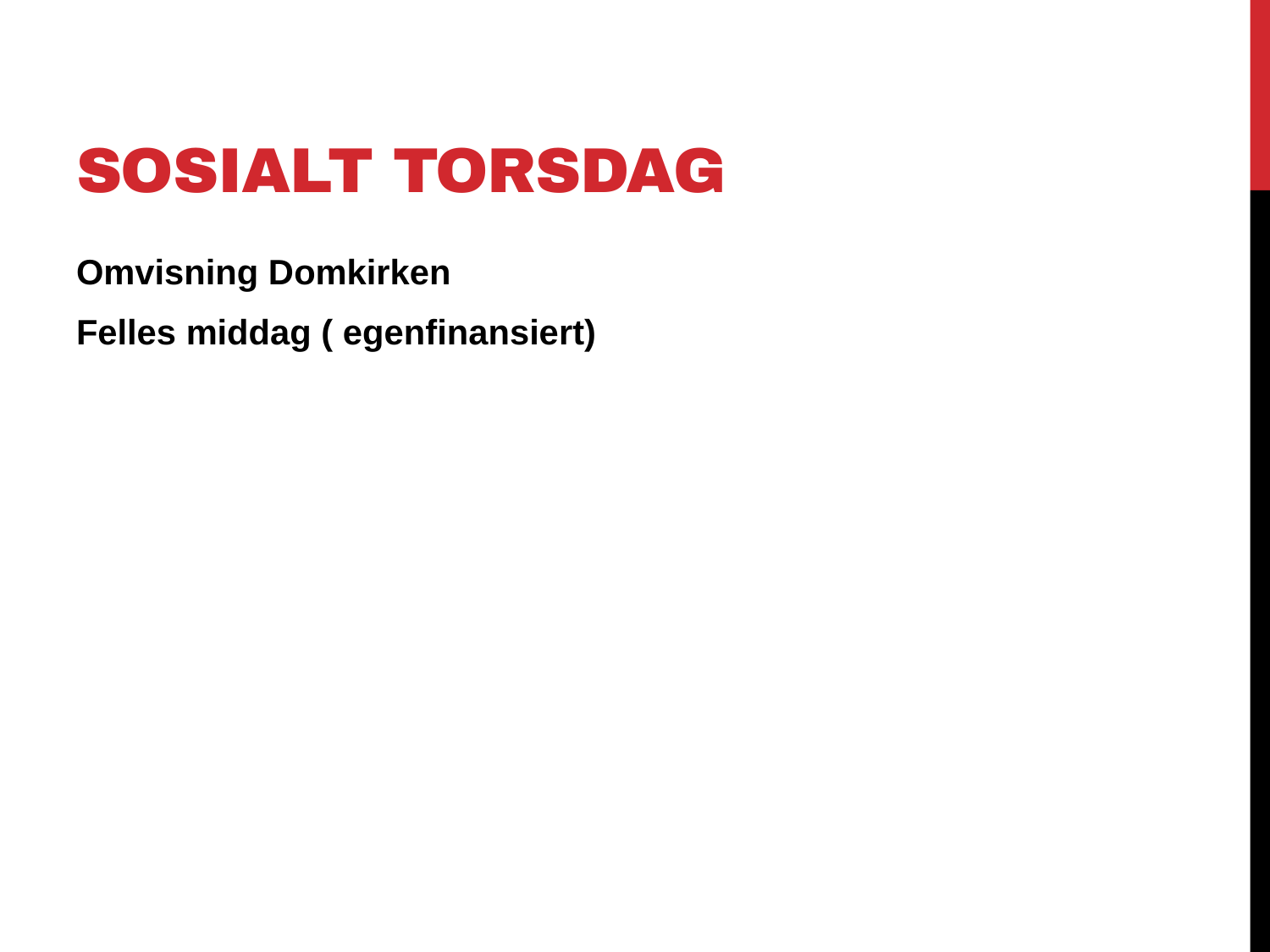

# Sosialt torsdag
Omvisning Domkirken
Felles middag ( egenfinansiert)